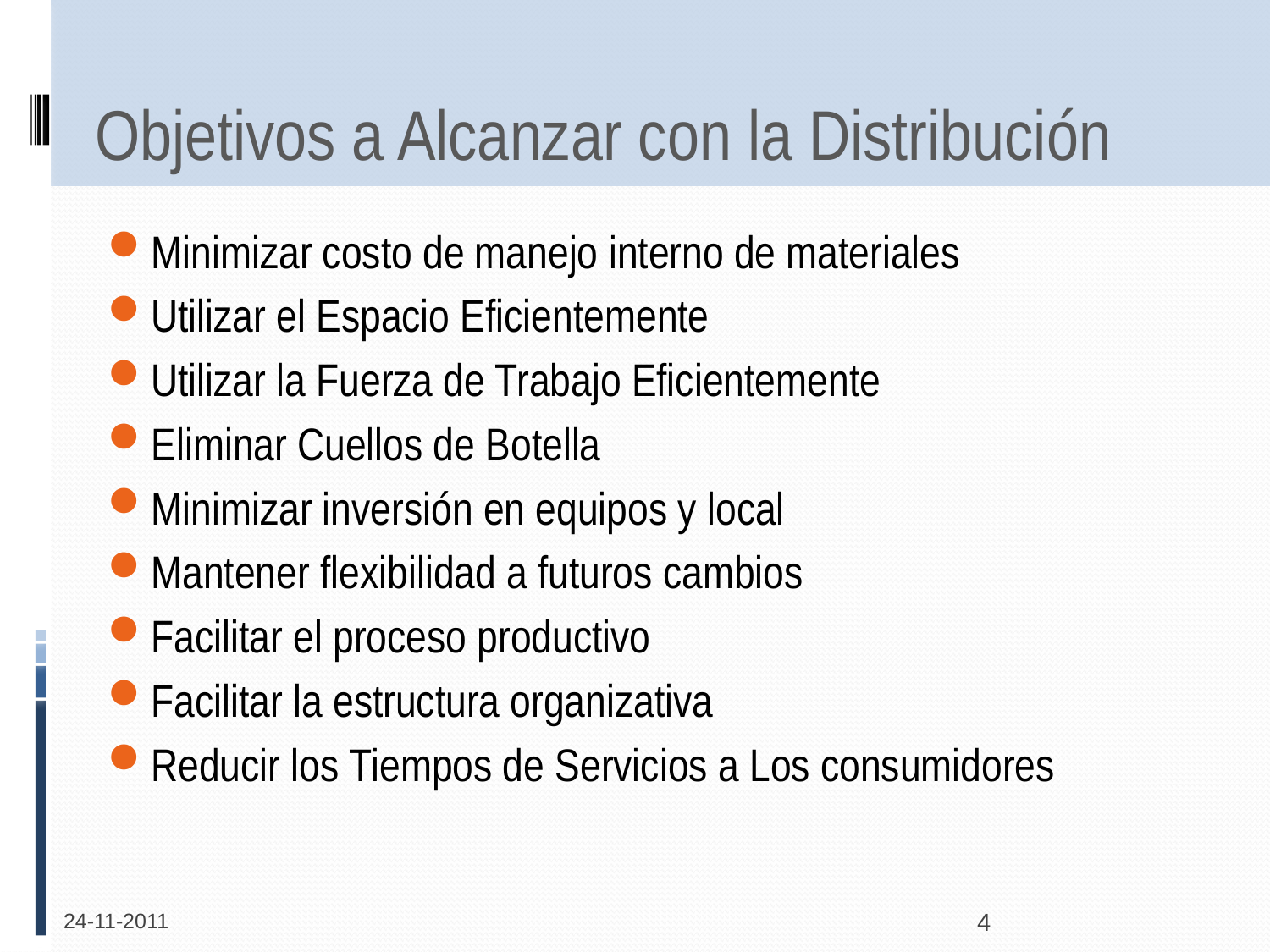

# Objetivos a Alcanzar con la Distribución
Minimizar costo de manejo interno de materiales
Utilizar el Espacio Eficientemente
Utilizar la Fuerza de Trabajo Eficientemente
Eliminar Cuellos de Botella
Minimizar inversión en equipos y local
Mantener flexibilidad a futuros cambios
Facilitar el proceso productivo
Facilitar la estructura organizativa
Reducir los Tiempos de Servicios a Los consumidores

24-11-2011
4